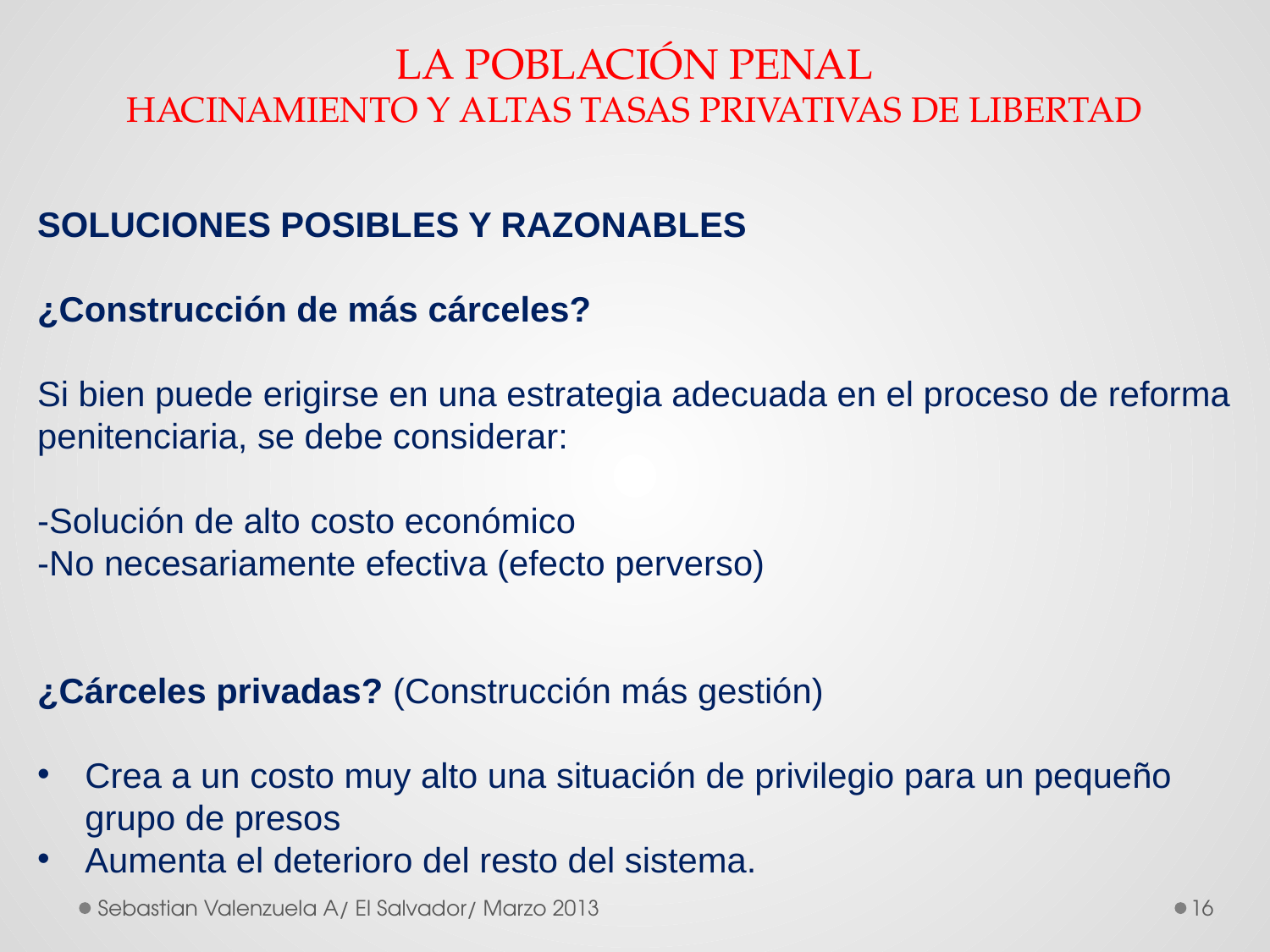

# LA POBLACIÓN PENAL HACINAMIENTO Y ALTAS TASAS PRIVATIVAS DE LIBERTAD
SOLUCIONES POSIBLES Y RAZONABLES

¿Construcción de más cárceles?

Si bien puede erigirse en una estrategia adecuada en el proceso de reforma penitenciaria, se debe considerar:

-Solución de alto costo económico
-No necesariamente efectiva (efecto perverso)

¿Cárceles privadas? (Construcción más gestión)

Crea a un costo muy alto una situación de privilegio para un pequeño grupo de presos
Aumenta el deterioro del resto del sistema.
Sebastian Valenzuela A/ El Salvador/ Marzo 2013
16